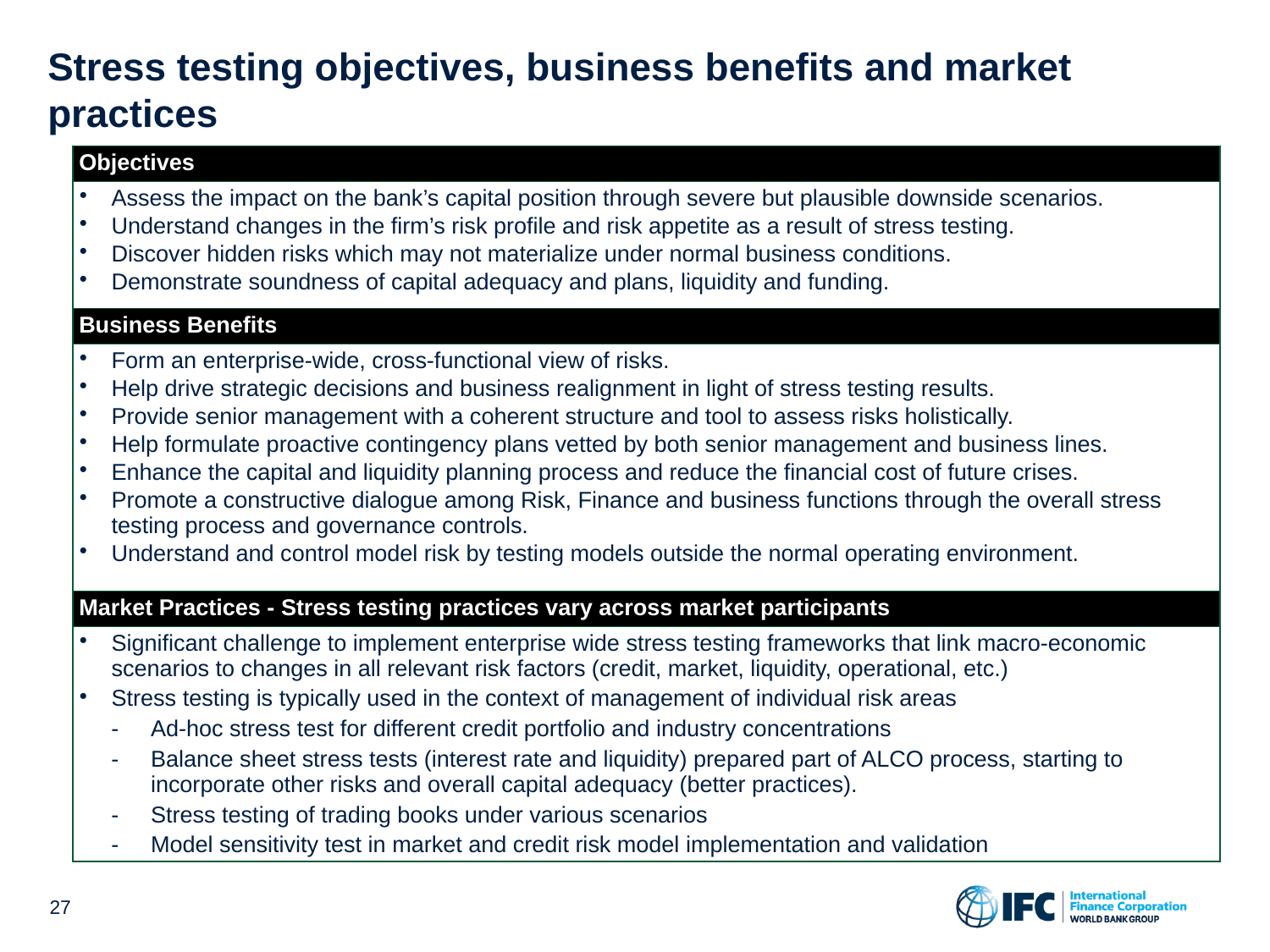

# Stress testing objectives, business benefits and market practices
| Objectives |
| --- |
| Assess the impact on the bank’s capital position through severe but plausible downside scenarios. Understand changes in the firm’s risk profile and risk appetite as a result of stress testing. Discover hidden risks which may not materialize under normal business conditions. Demonstrate soundness of capital adequacy and plans, liquidity and funding. |
| Business Benefits |
| Form an enterprise-wide, cross-functional view of risks. Help drive strategic decisions and business realignment in light of stress testing results. Provide senior management with a coherent structure and tool to assess risks holistically. Help formulate proactive contingency plans vetted by both senior management and business lines. Enhance the capital and liquidity planning process and reduce the financial cost of future crises. Promote a constructive dialogue among Risk, Finance and business functions through the overall stress testing process and governance controls. Understand and control model risk by testing models outside the normal operating environment. |
| Market Practices - Stress testing practices vary across market participants |
| Significant challenge to implement enterprise wide stress testing frameworks that link macro-economic scenarios to changes in all relevant risk factors (credit, market, liquidity, operational, etc.) Stress testing is typically used in the context of management of individual risk areas Ad-hoc stress test for different credit portfolio and industry concentrations Balance sheet stress tests (interest rate and liquidity) prepared part of ALCO process, starting to incorporate other risks and overall capital adequacy (better practices). Stress testing of trading books under various scenarios Model sensitivity test in market and credit risk model implementation and validation |
27